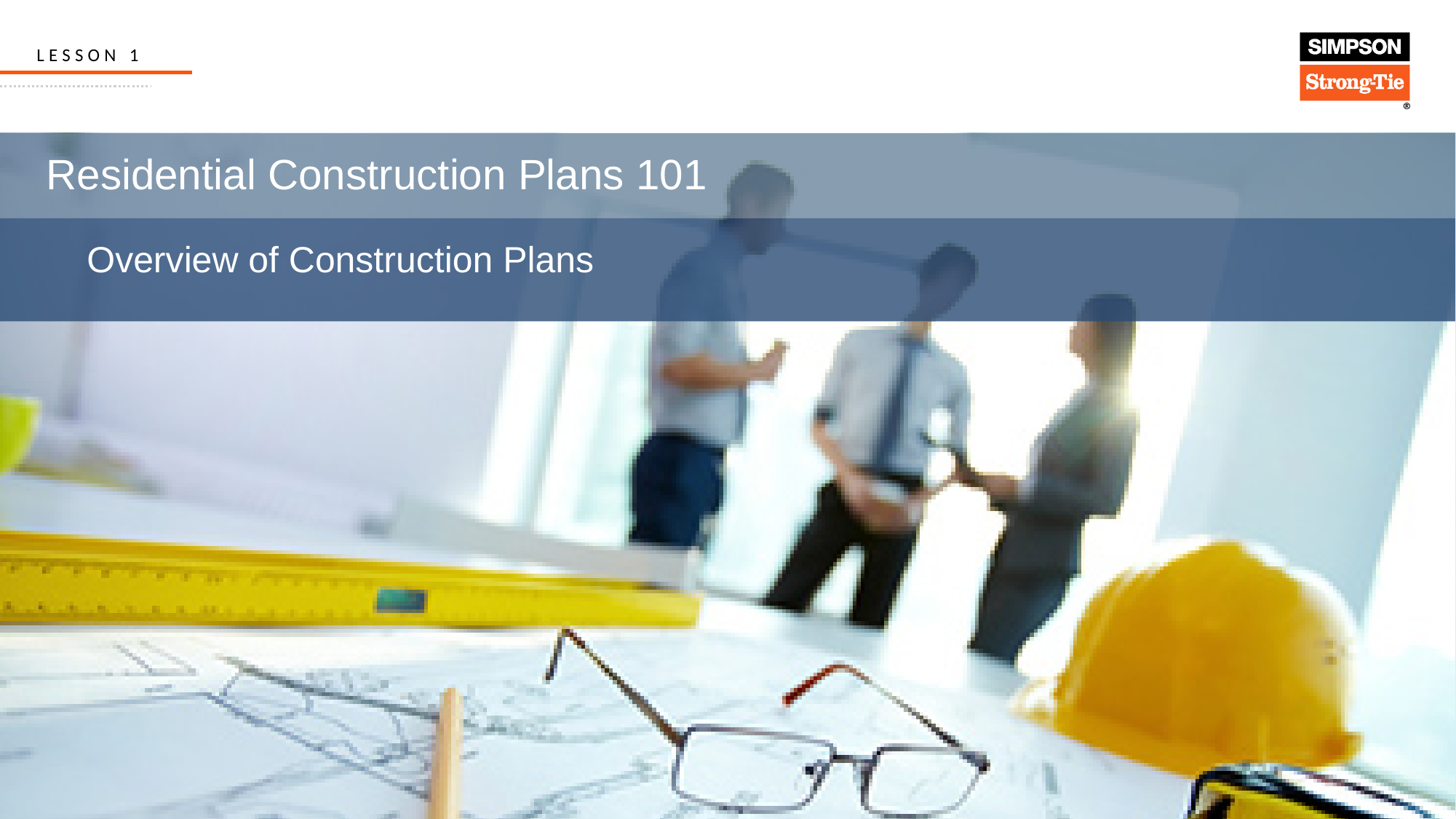

LESSON 1
   Residential Construction Plans 101

Overview of Construction Plans